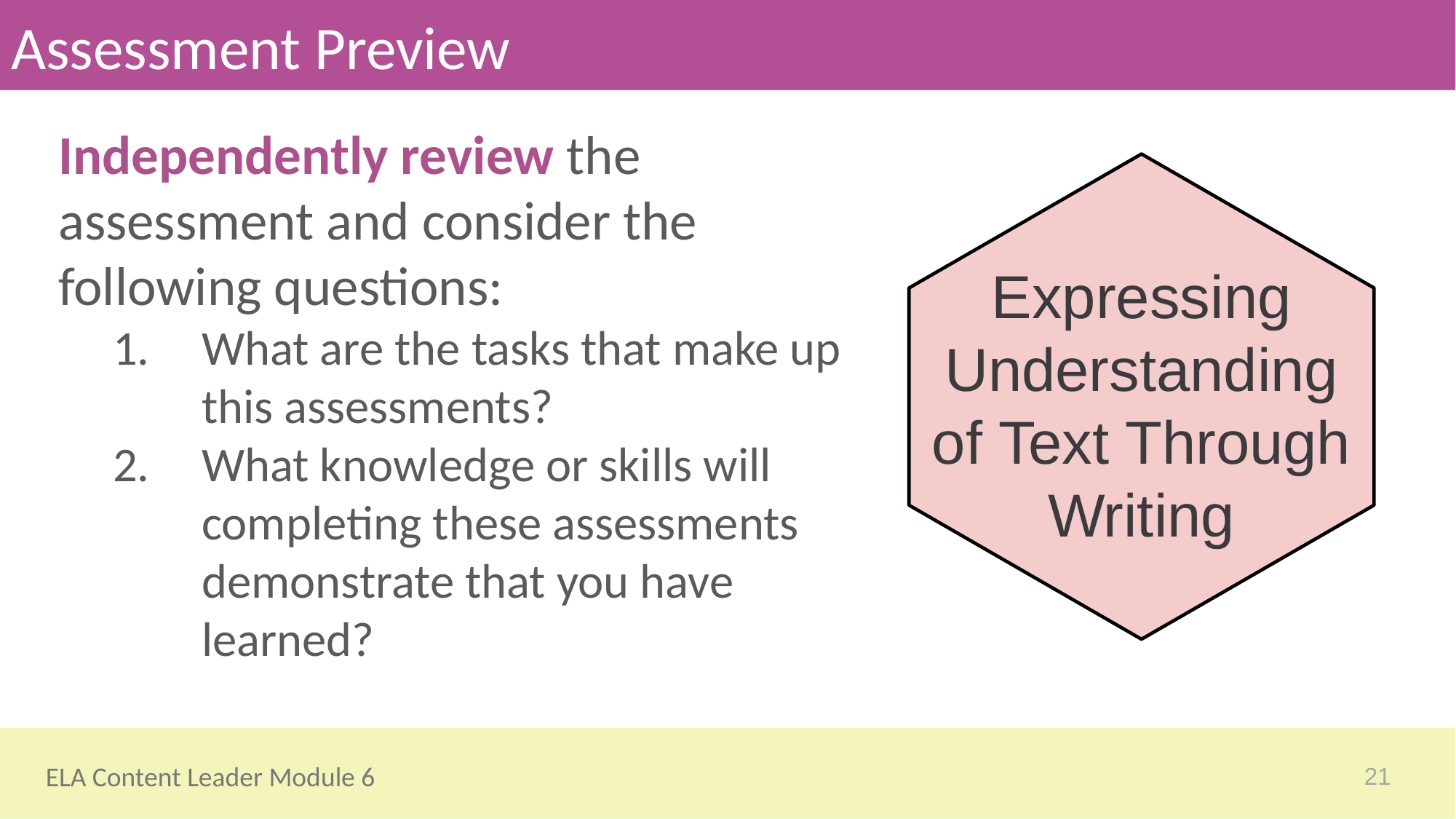

# Assessment Preview
Independently review the assessment and consider the following questions:
What are the tasks that make up this assessments?
What knowledge or skills will completing these assessments demonstrate that you have learned?

Expressing Understanding of Text Through Writing
21